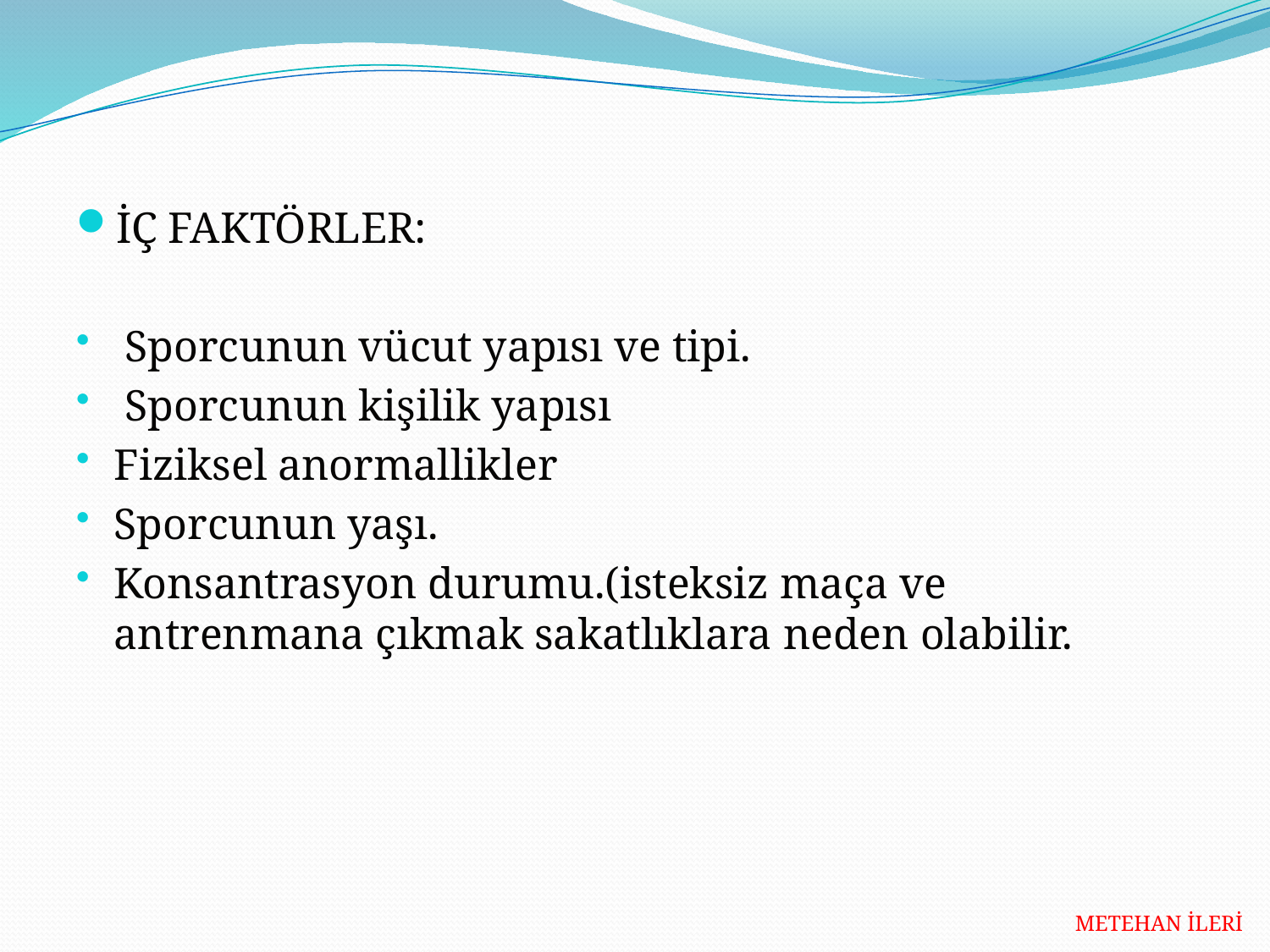

İÇ FAKTÖRLER:

 Sporcunun vücut yapısı ve tipi.
 Sporcunun kişilik yapısı
Fiziksel anormallikler
Sporcunun yaşı.
Konsantrasyon durumu.(isteksiz maça ve antrenmana çıkmak sakatlıklara neden olabilir.

METEHAN İLERİ